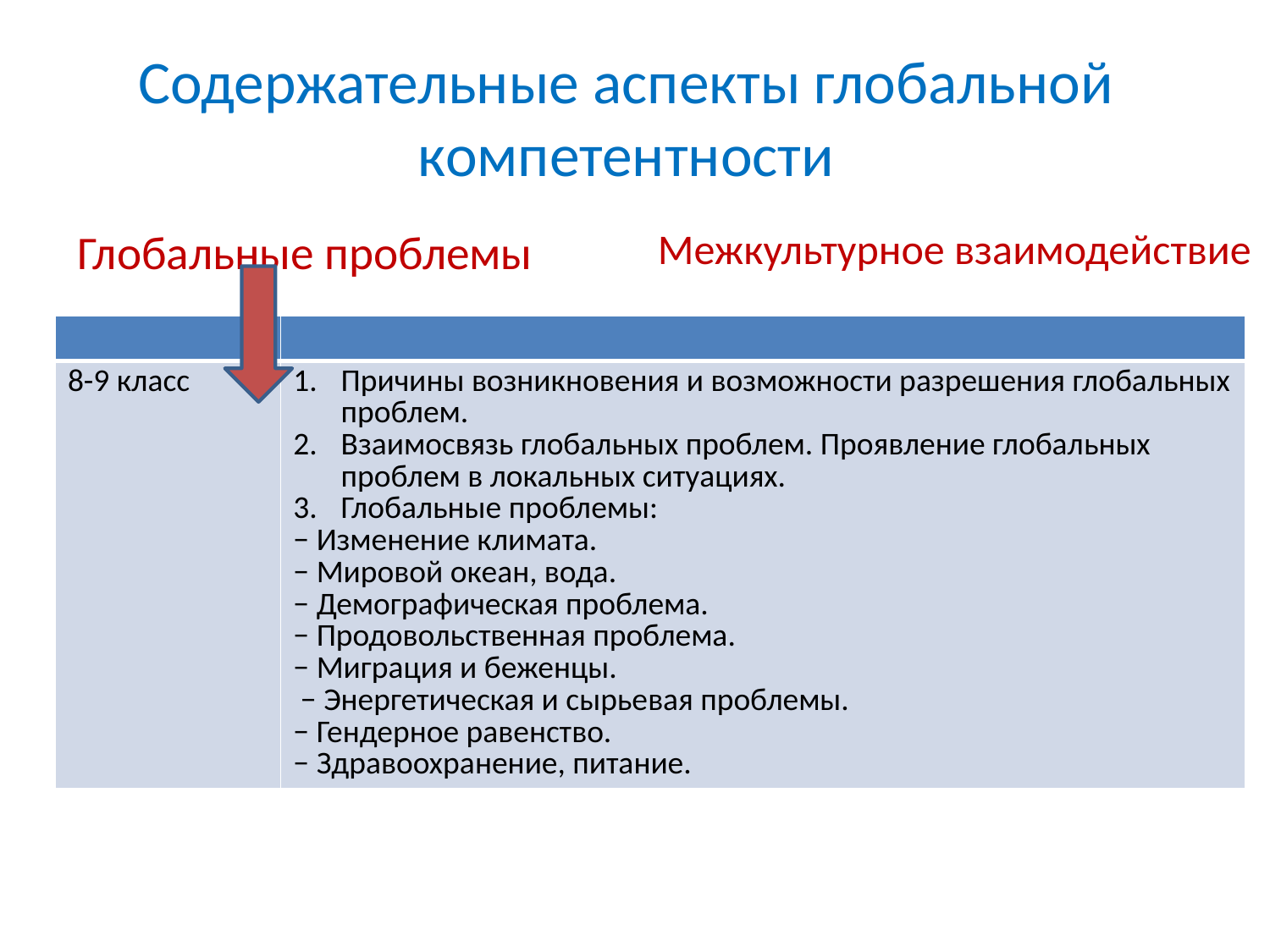

# Содержательные аспекты глобальной компетентности
Глобальные проблемы
Межкультурное взаимодействие

|  |  |
| --- | --- |
| 8-9 класс | Причины возникновения и возможности разрешения глобальных проблем. Взаимосвязь глобальных проблем. Проявление глобальных проблем в локальных ситуациях. Глобальные проблемы: − Изменение климата. − Мировой океан, вода. − Демографическая проблема. − Продовольственная проблема. − Миграция и беженцы. − Энергетическая и сырьевая проблемы. − Гендерное равенство. − Здравоохранение, питание. |